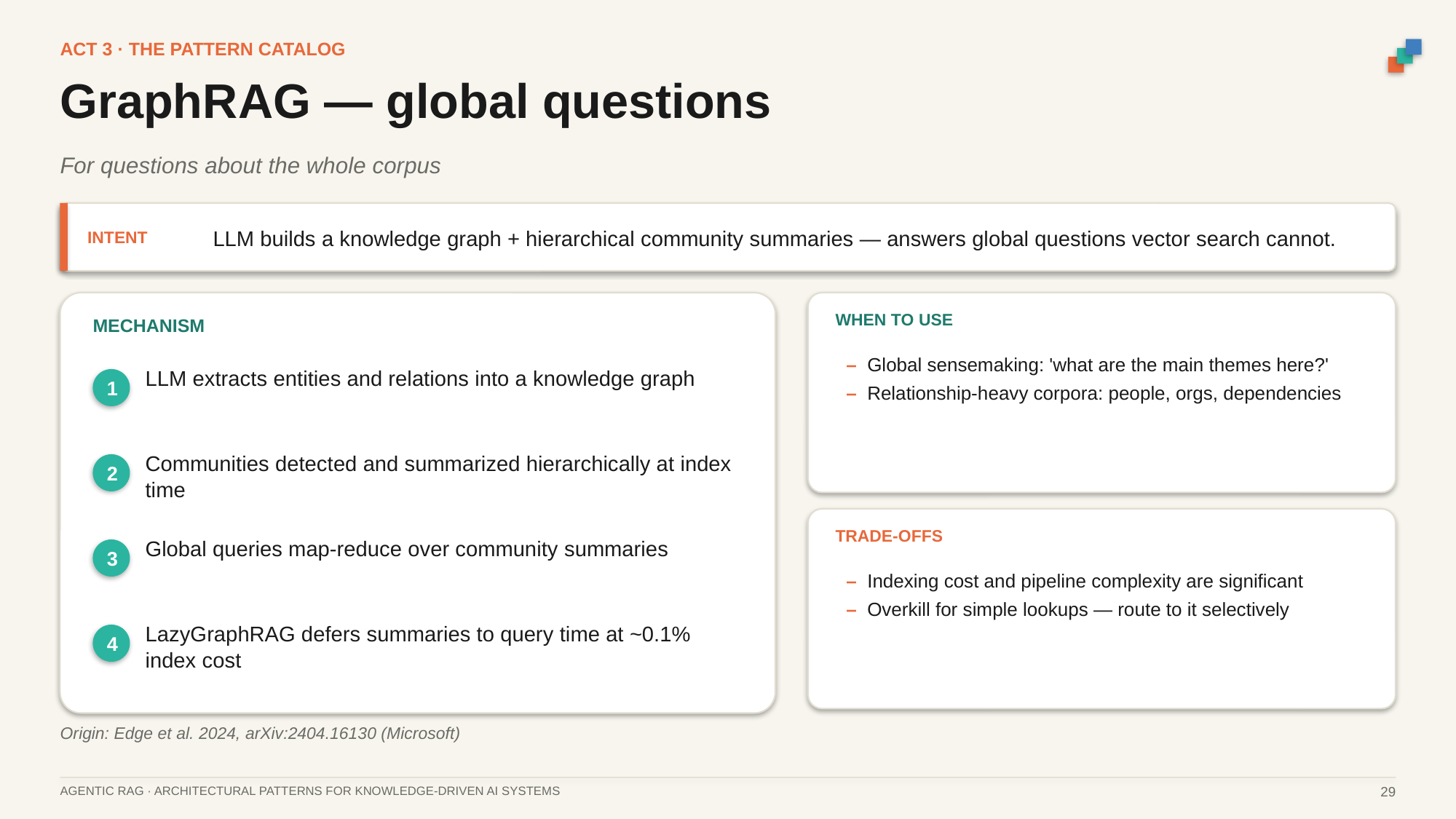

ACT 3 · THE PATTERN CATALOG

GraphRAG — global questions
For questions about the whole corpus

LLM builds a knowledge graph + hierarchical community summaries — answers global questions vector search cannot.
INTENT

WHEN TO USE
MECHANISM
–  Global sensemaking: 'what are the main themes here?'
–  Relationship-heavy corpora: people, orgs, dependencies
LLM extracts entities and relations into a knowledge graph
1
Communities detected and summarized hierarchically at index time
2

TRADE-OFFS
Global queries map-reduce over community summaries
3
–  Indexing cost and pipeline complexity are significant
–  Overkill for simple lookups — route to it selectively
LazyGraphRAG defers summaries to query time at ~0.1% index cost
4
Origin: Edge et al. 2024, arXiv:2404.16130 (Microsoft)

AGENTIC RAG · ARCHITECTURAL PATTERNS FOR KNOWLEDGE-DRIVEN AI SYSTEMS
29